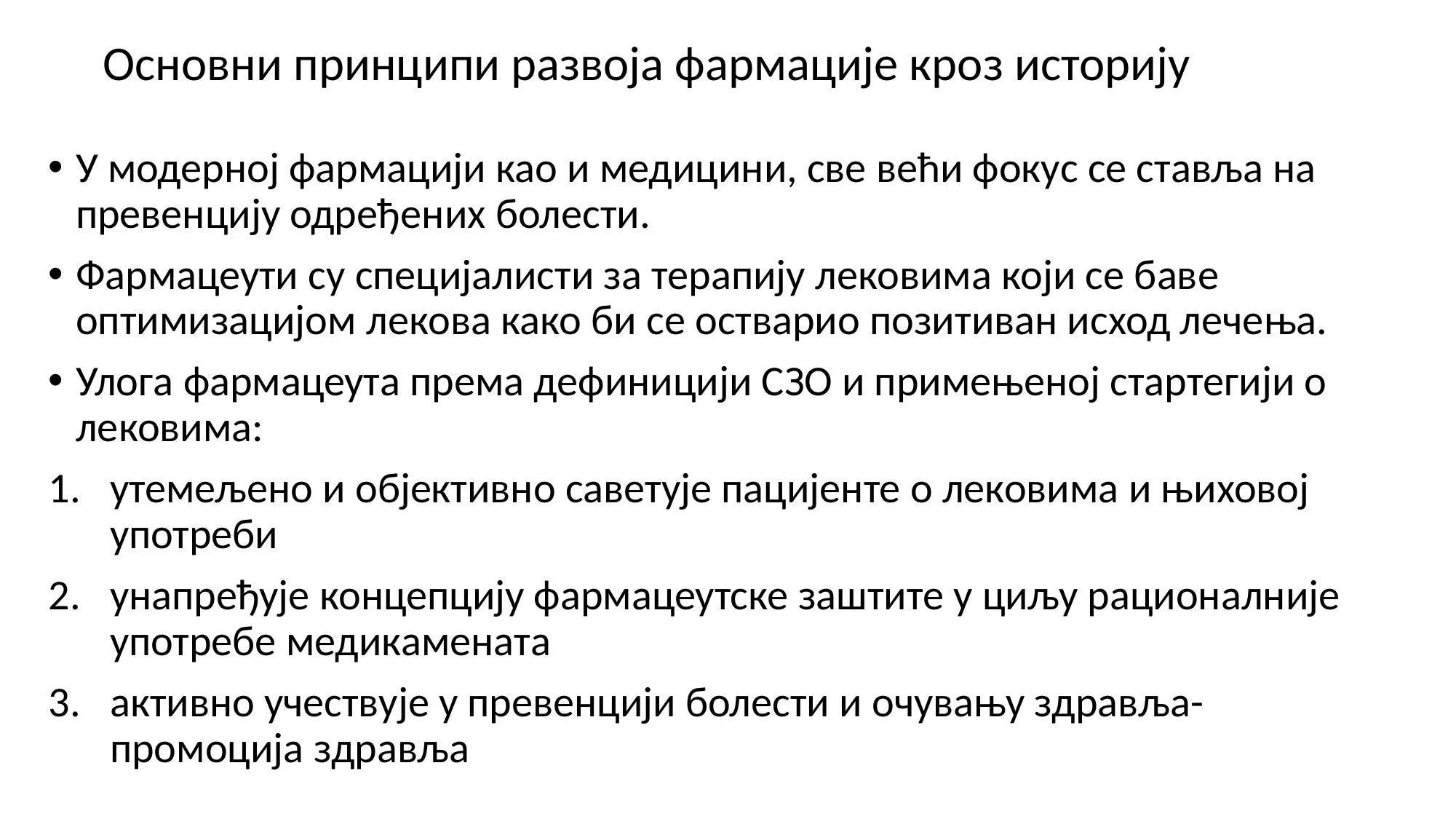

# Основни принципи развоја фармације кроз историју
У модерној фармацији као и медицини, све већи фокус се ставља на превенцију одређених болести.
Фармацеути су специјалисти за терапију лековима који се баве оптимизацијом лекова како би се остварио позитиван исход лечења.
Улога фармацеута према дефиницији СЗО и примењеној стартегији о лековима:
утемељено и објективно саветује пацијенте о лековима и њиховој употреби
унапређује концепцију фармацеутске заштите у циљу рационалније употребе медикамената
активно учествује у превенцији болести и очувању здравља- промоција здравља